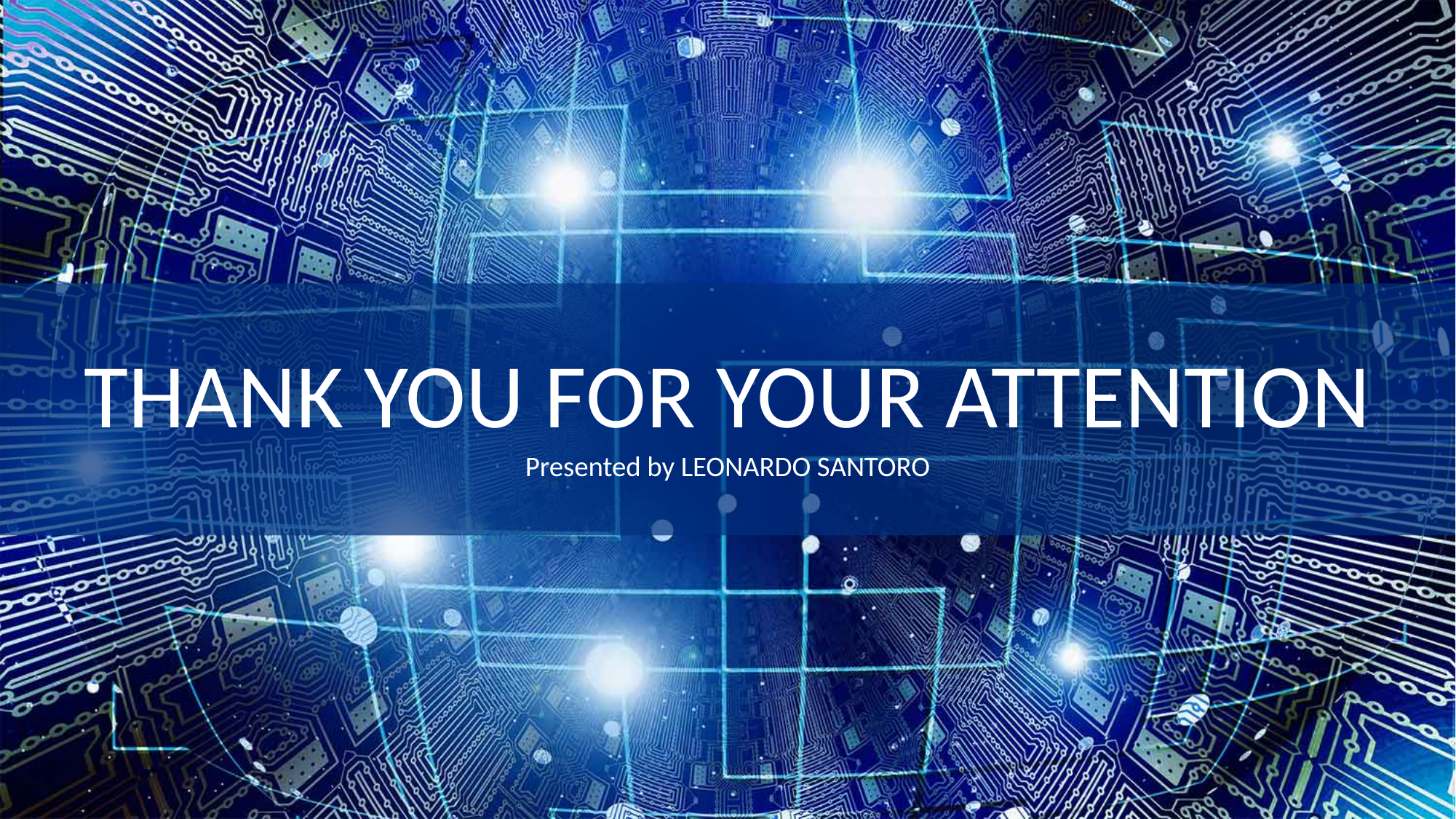

THANK YOU FOR YOUR ATTENTION
Presented by LEONARDO SANTORO